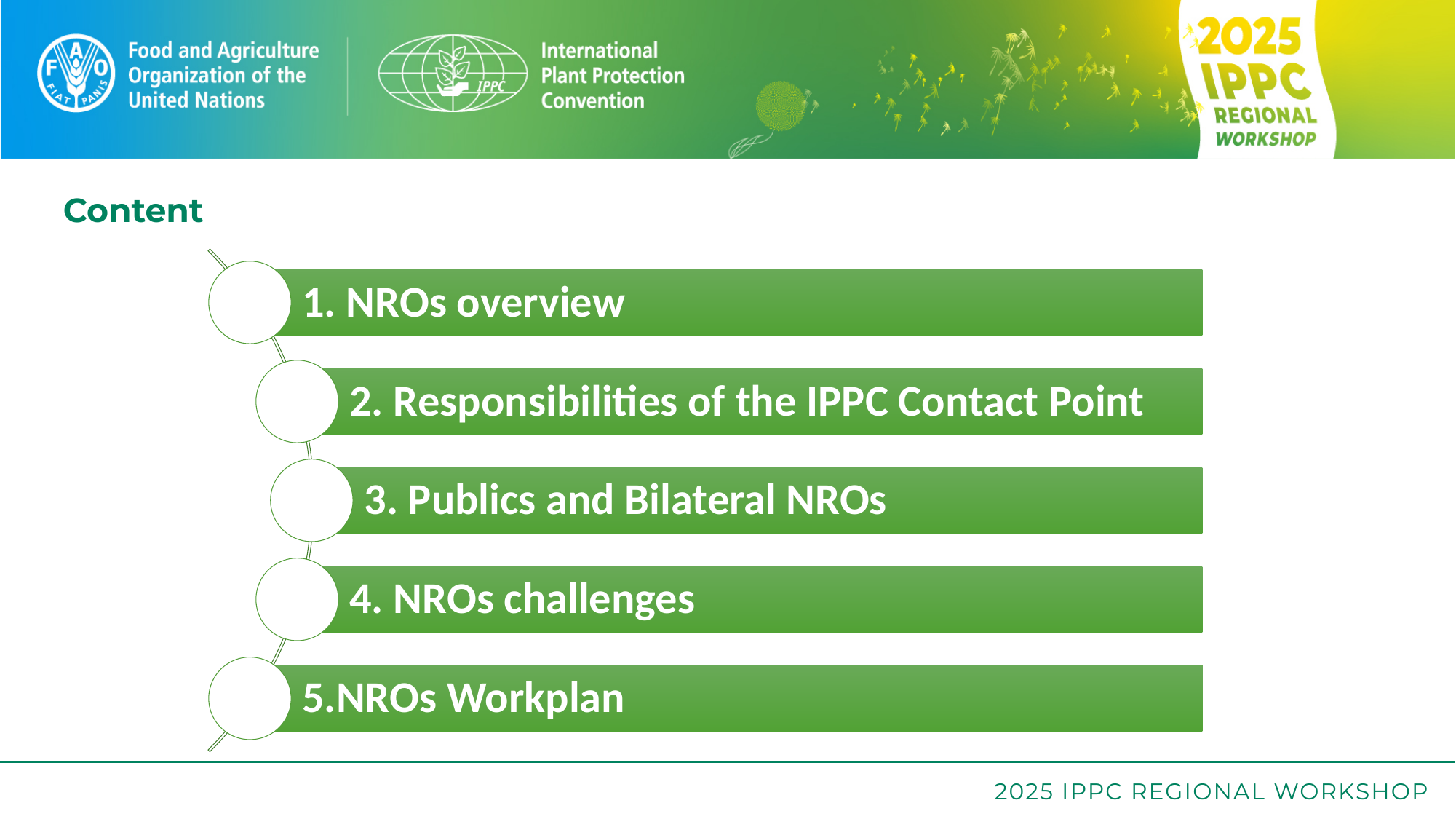

# Content
1. NROs overview
2. Responsibilities of the IPPC Contact Point
3. Publics and Bilateral NROs
4. NROs challenges
5.NROs Workplan